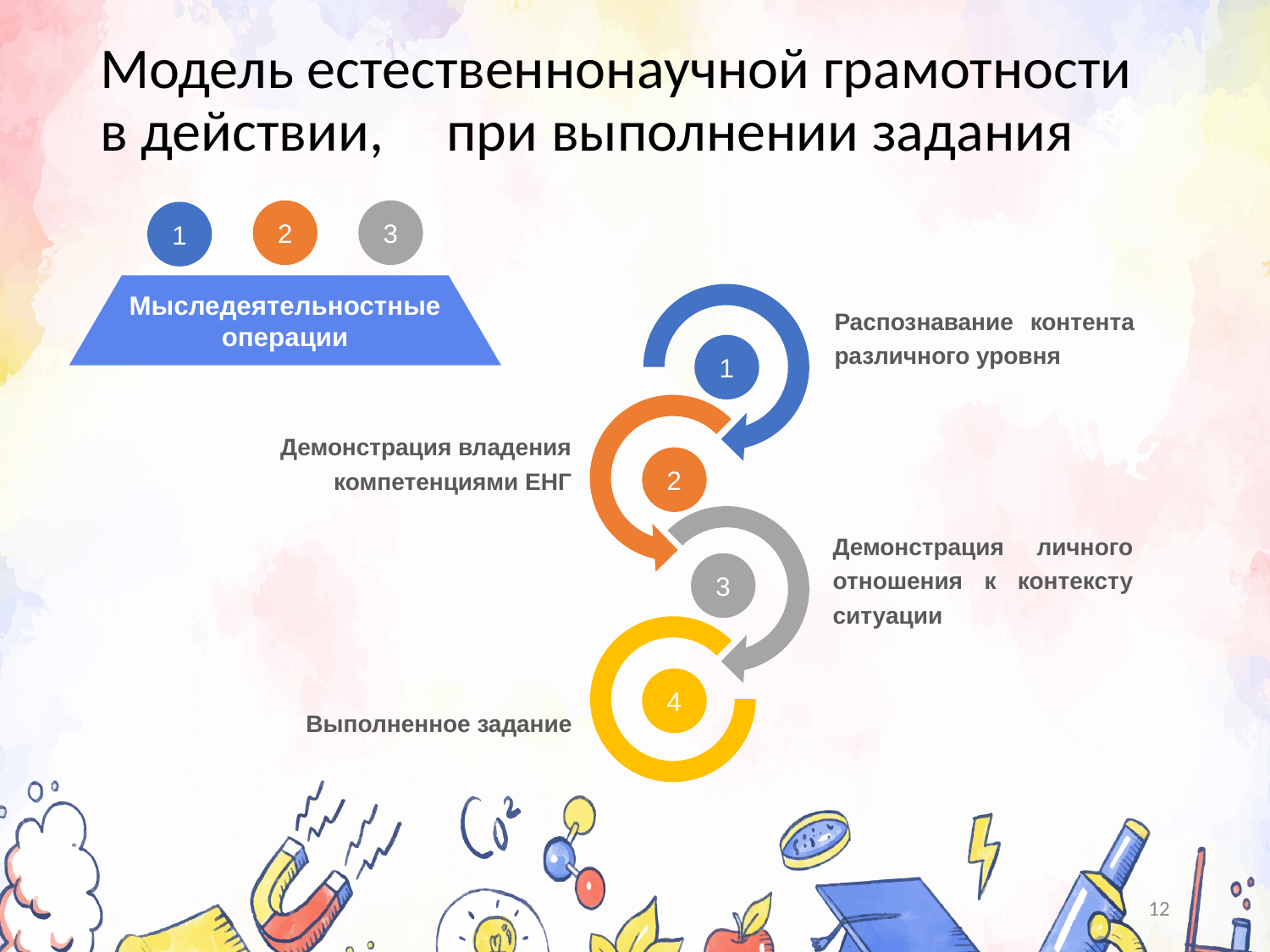

# Модель естественнонаучной грамотности в действии,	при выполнении задания
2
3
1

1

2

3

4

Мыследеятельностные операции
Распознавание контента различного уровня
Демонстрация владения компетенциями ЕНГ
Демонстрация личного отношения к контексту ситуации
Выполненное задание
12